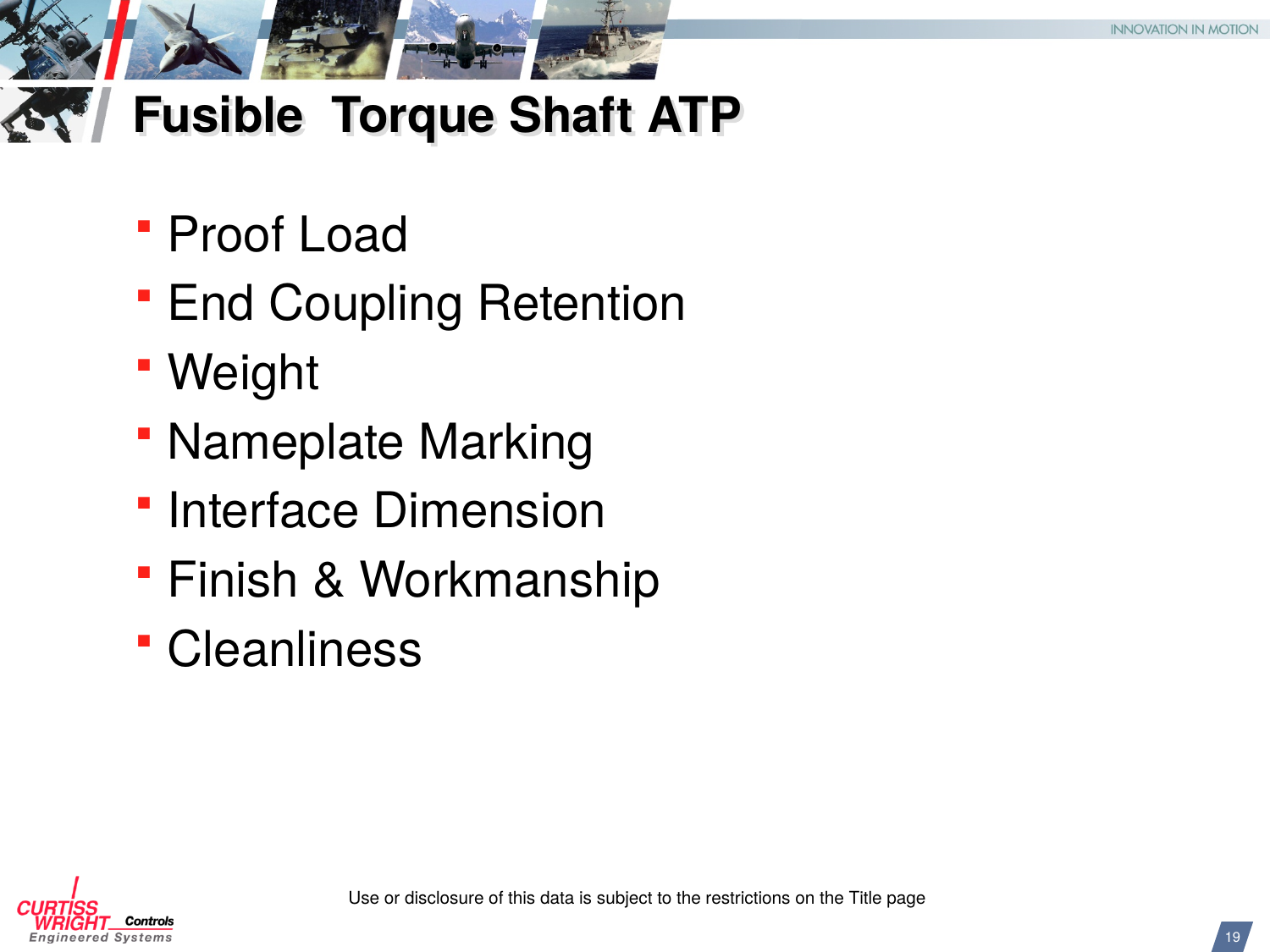

# Fusible  Torque Shaft ATP
Proof Load
End Coupling Retention
Weight
Nameplate Marking
Interface Dimension
Finish & Workmanship
Cleanliness

19